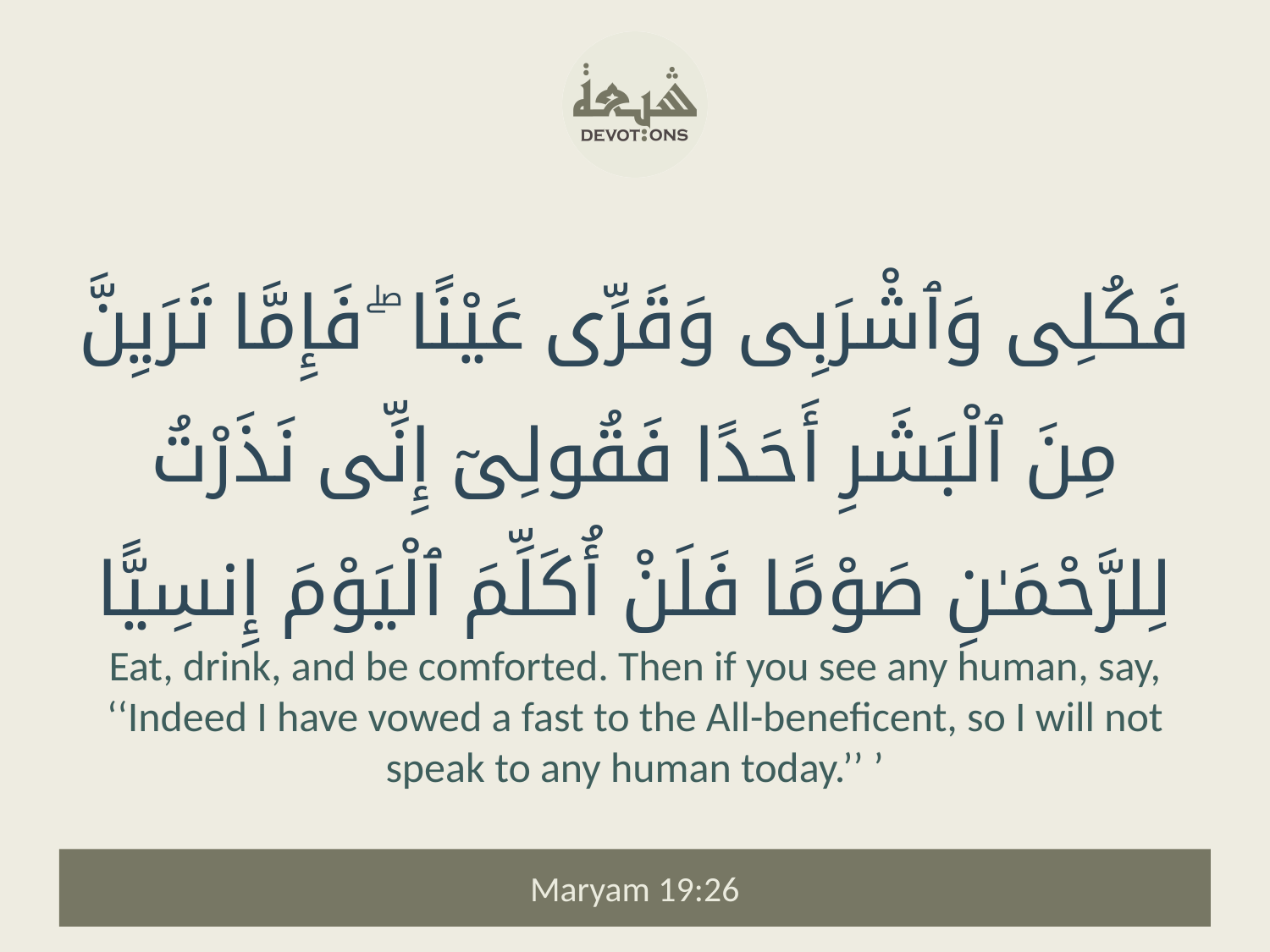

فَكُلِى وَٱشْرَبِى وَقَرِّى عَيْنًا ۖ فَإِمَّا تَرَيِنَّ مِنَ ٱلْبَشَرِ أَحَدًا فَقُولِىٓ إِنِّى نَذَرْتُ لِلرَّحْمَـٰنِ صَوْمًا فَلَنْ أُكَلِّمَ ٱلْيَوْمَ إِنسِيًّا
Eat, drink, and be comforted. Then if you see any human, say, ‘‘Indeed I have vowed a fast to the All-beneficent, so I will not speak to any human today.’’ ’
Maryam 19:26